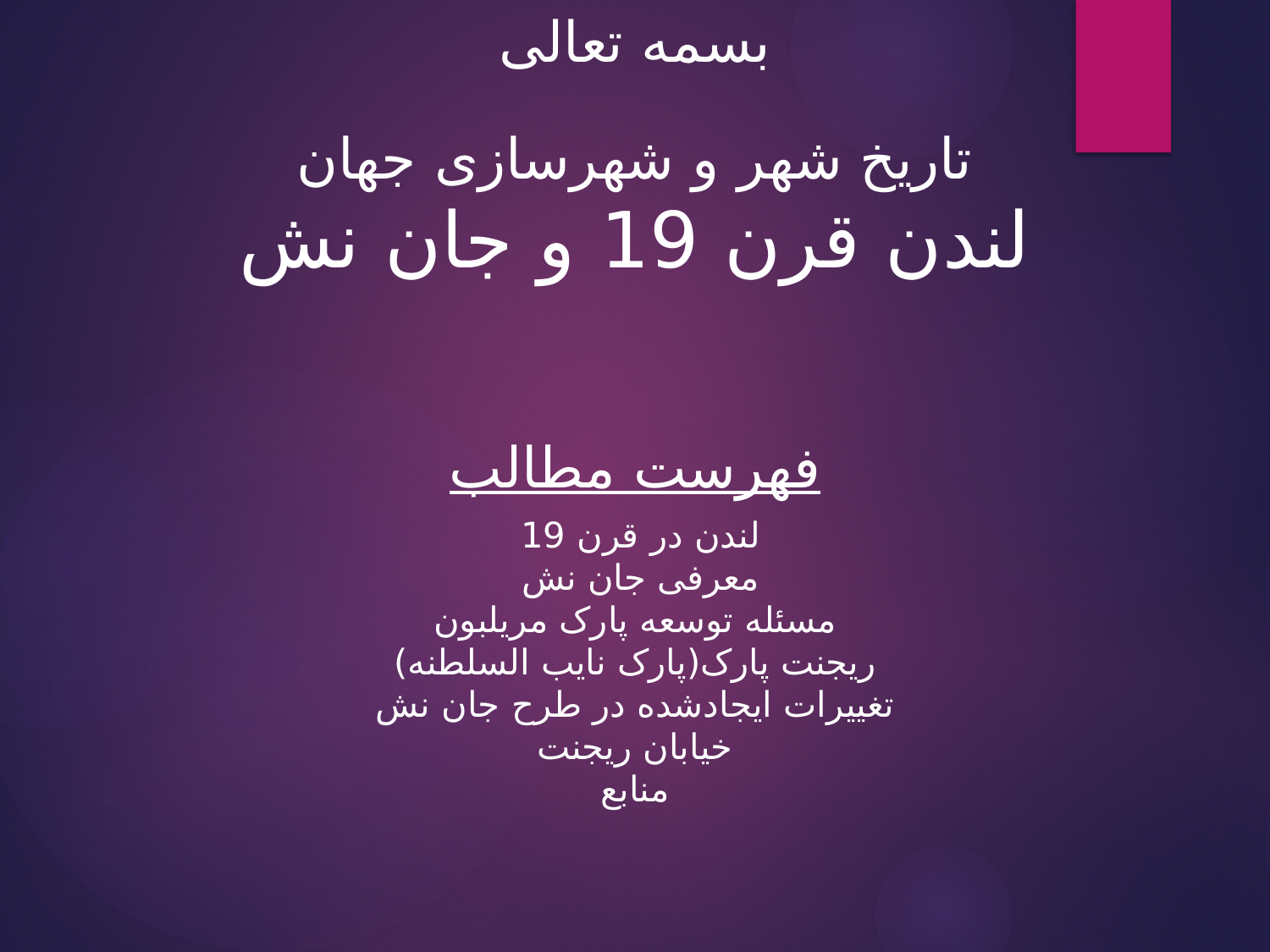

بسمه تعالی
تاریخ شهر و شهرسازی جهان
لندن قرن 19 و جان نش
فهرست مطالب
لندن در قرن 19
معرفی جان نش
مسئله توسعه پارک مریلبون
ریجنت پارک(پارک نایب السلطنه)
تغییرات ایجادشده در طرح جان نش
خیابان ریجنت
منابع